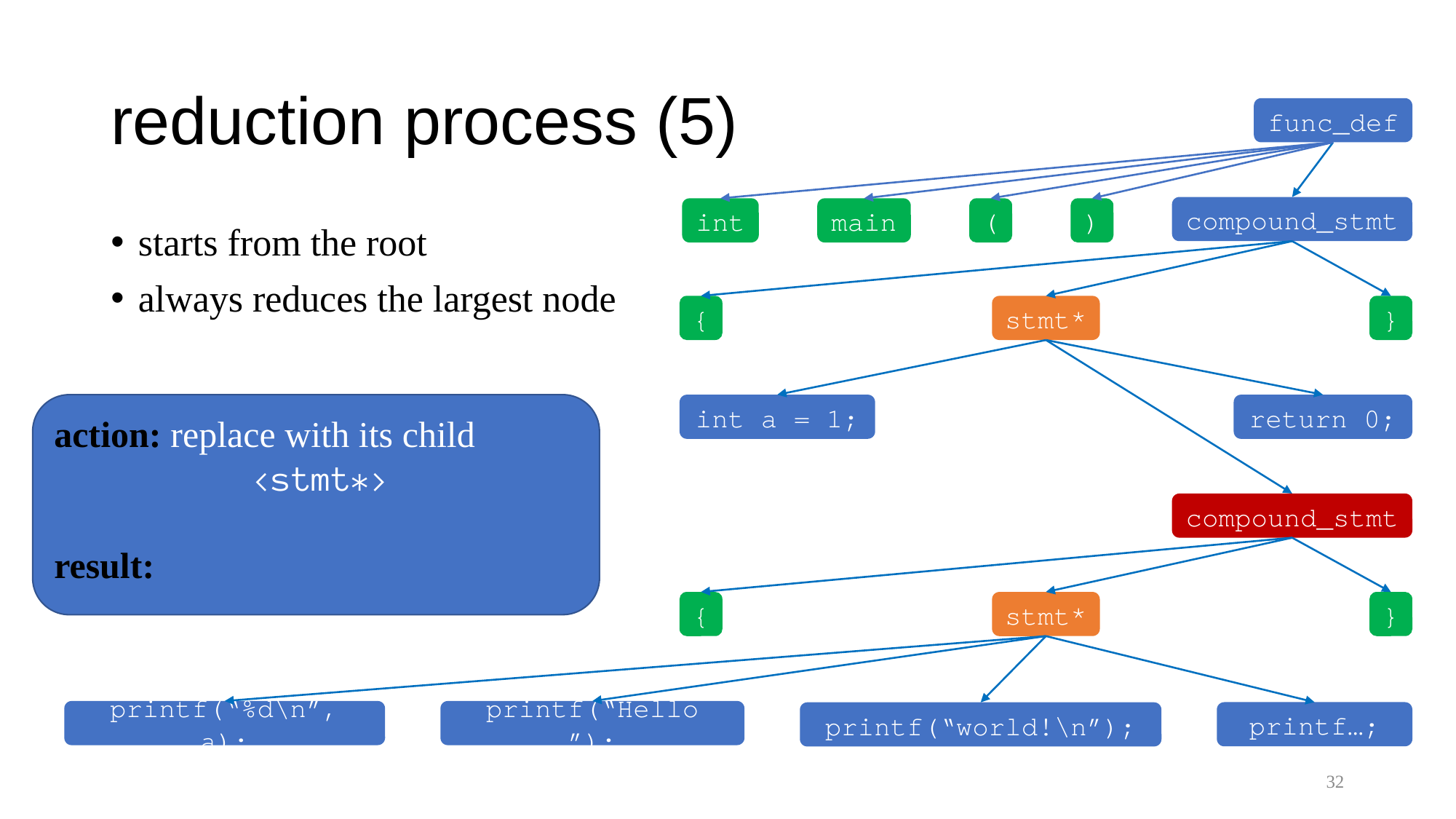

# reduction process (5)
func_def
compound_stmt
int
main
(
)
starts from the root
always reduces the largest node
{
stmt*
}
int a = 1;
return 0;
action: replace with its child
          <stmt*>

result:

compound_stmt
{
stmt*
}
printf(“%d\n”, a);
printf(“Hello ”);
printf…;
printf(“world!\n”);
32